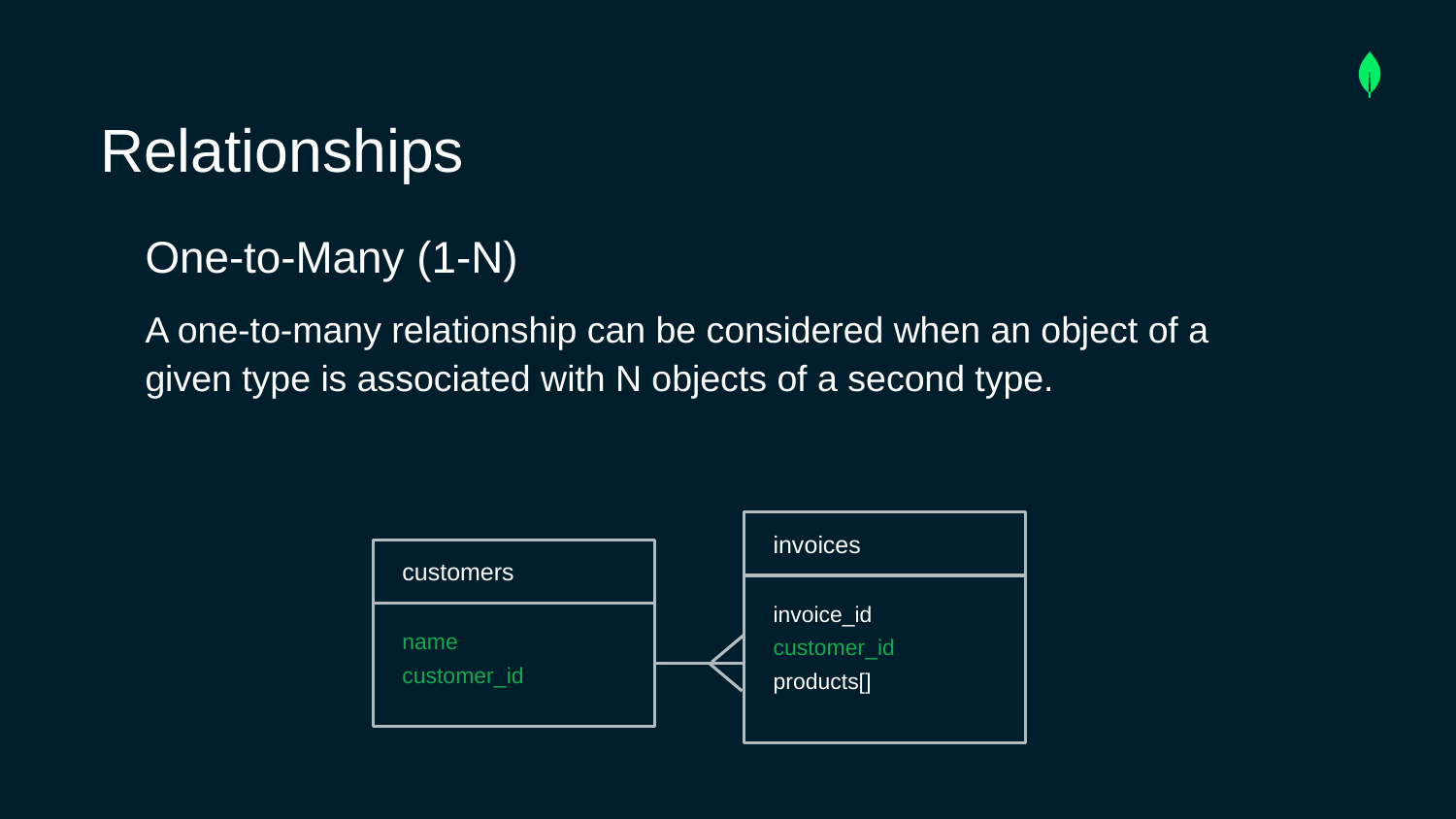

Relationships
One-to-Many (1-N)
A one-to-many relationship can be considered when an object of a given type is associated with N objects of a second type.
invoices
customers
invoice_id
customer_id
products[]
name
customer_id